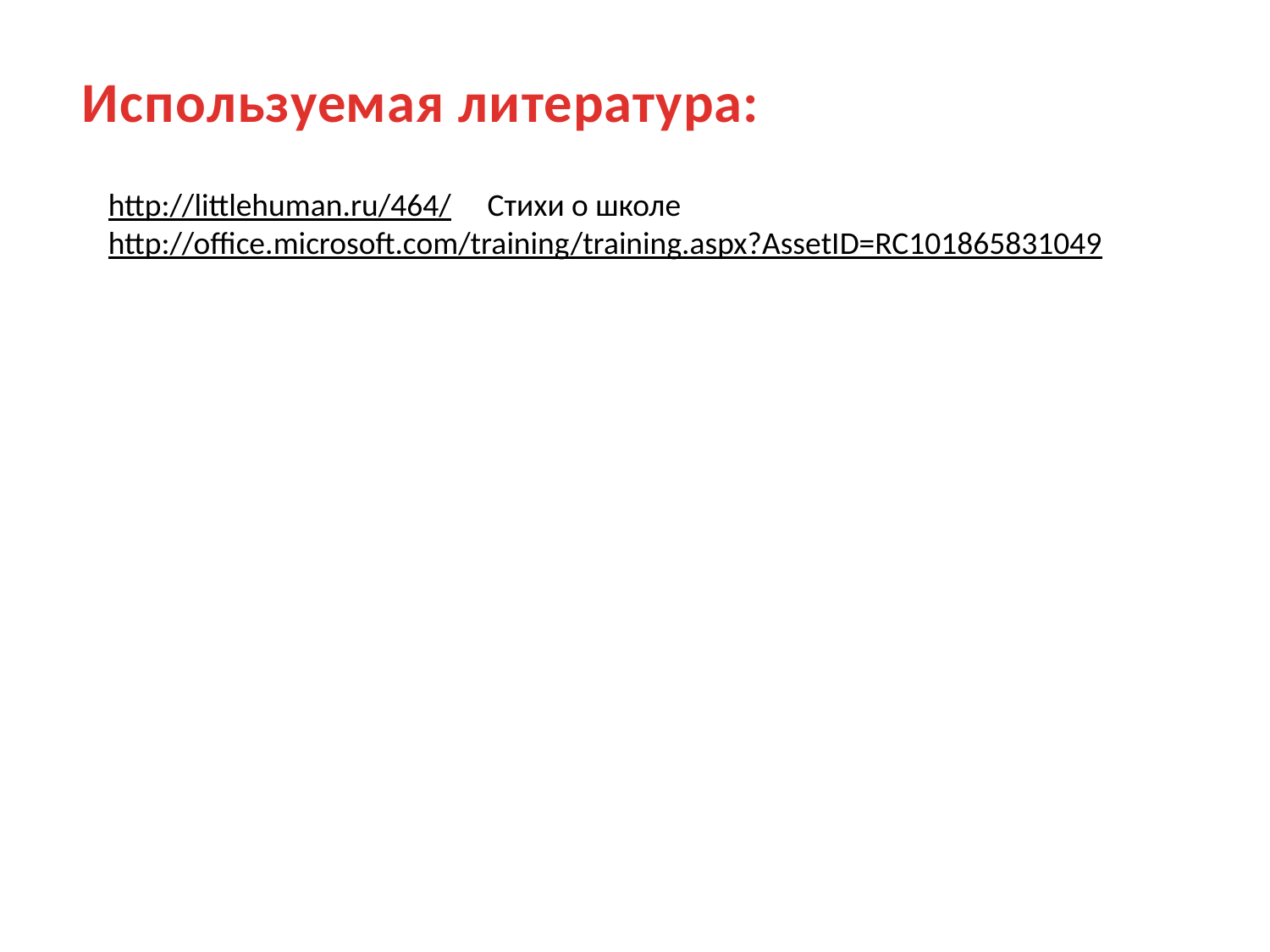

Используемая литература:
http://littlehuman.ru/464/     Стихи о школе
http://office.microsoft.com/training/training.aspx?AssetID=RC101865831049